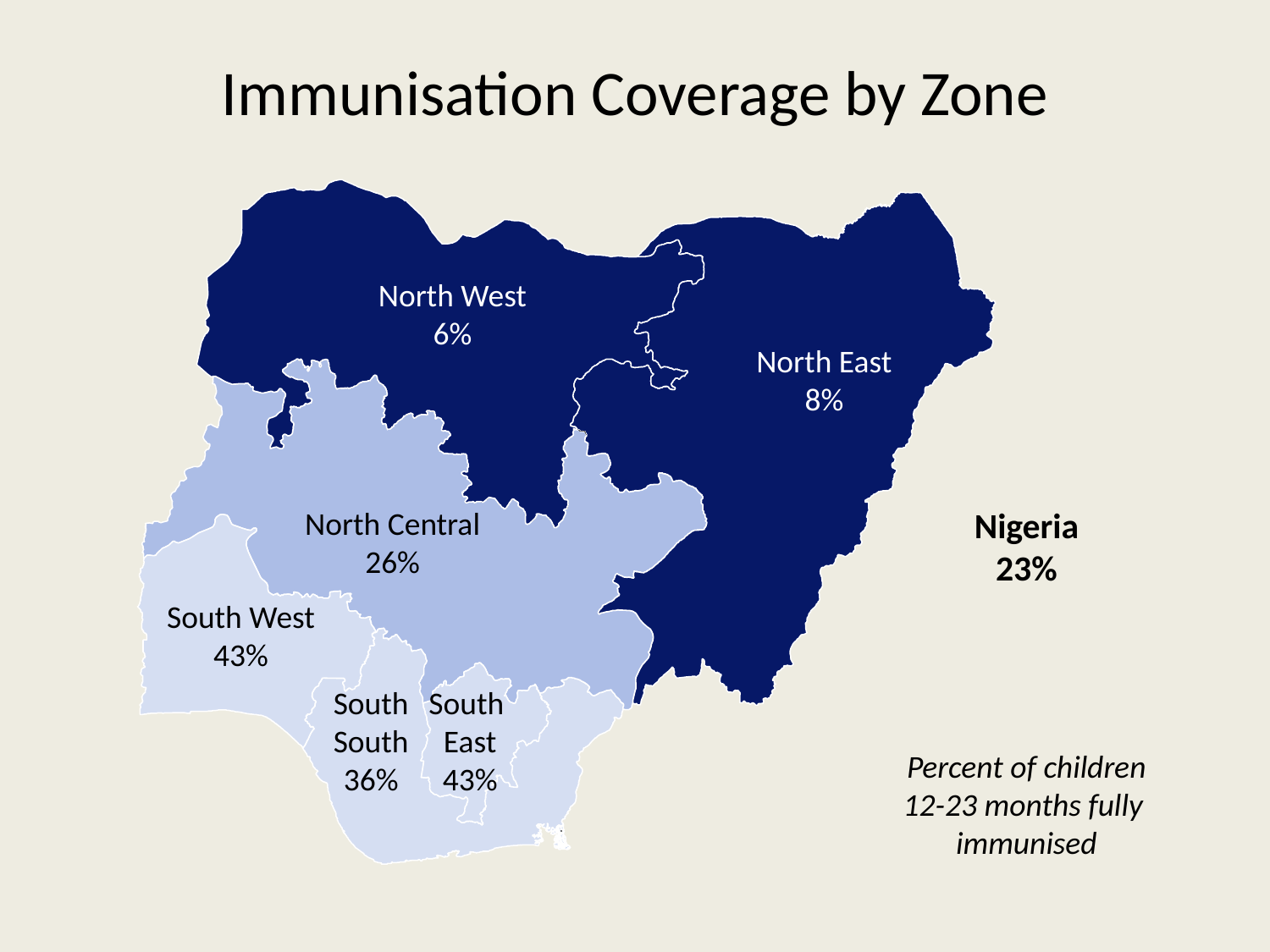

# Immunisation Coverage by Zone

North West
6%
North East
8%
North Central
26%
South West
43%
South
South
36%
South
East
43%
Nigeria
23%
Percent of children 12-23 months fully  immunised